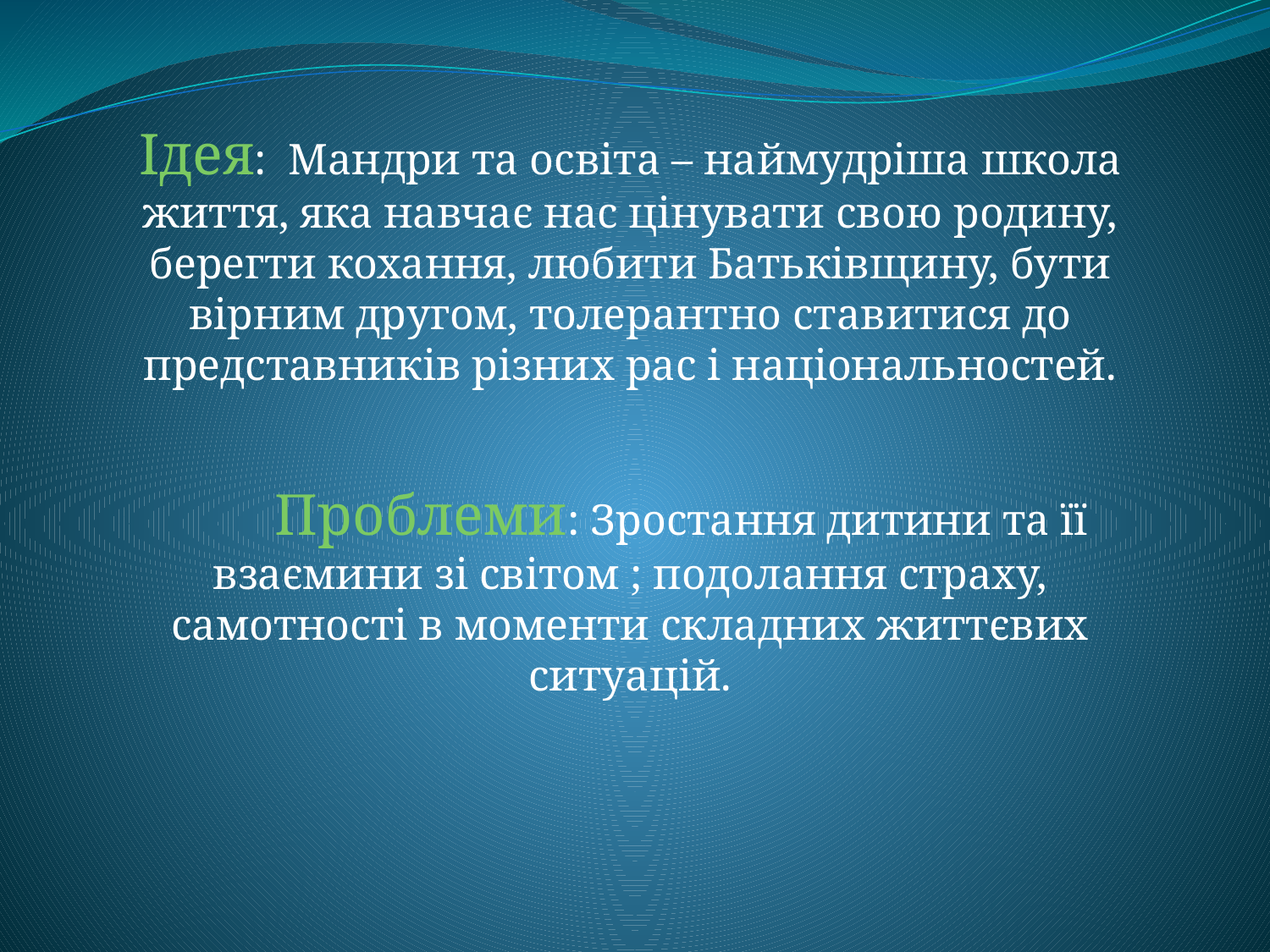

#

Ідея:  Мандри та освіта – наймудріша школа життя, яка навчає нас цінувати свою родину, берегти кохання, любити Батьківщину, бути вірним другом, толерантно ставитися до представників різних рас і національностей.

       Проблеми: Зростання дитини та її взаємини зі світом ; подолання страху, самотності в моменти складних життєвих ситуацій.